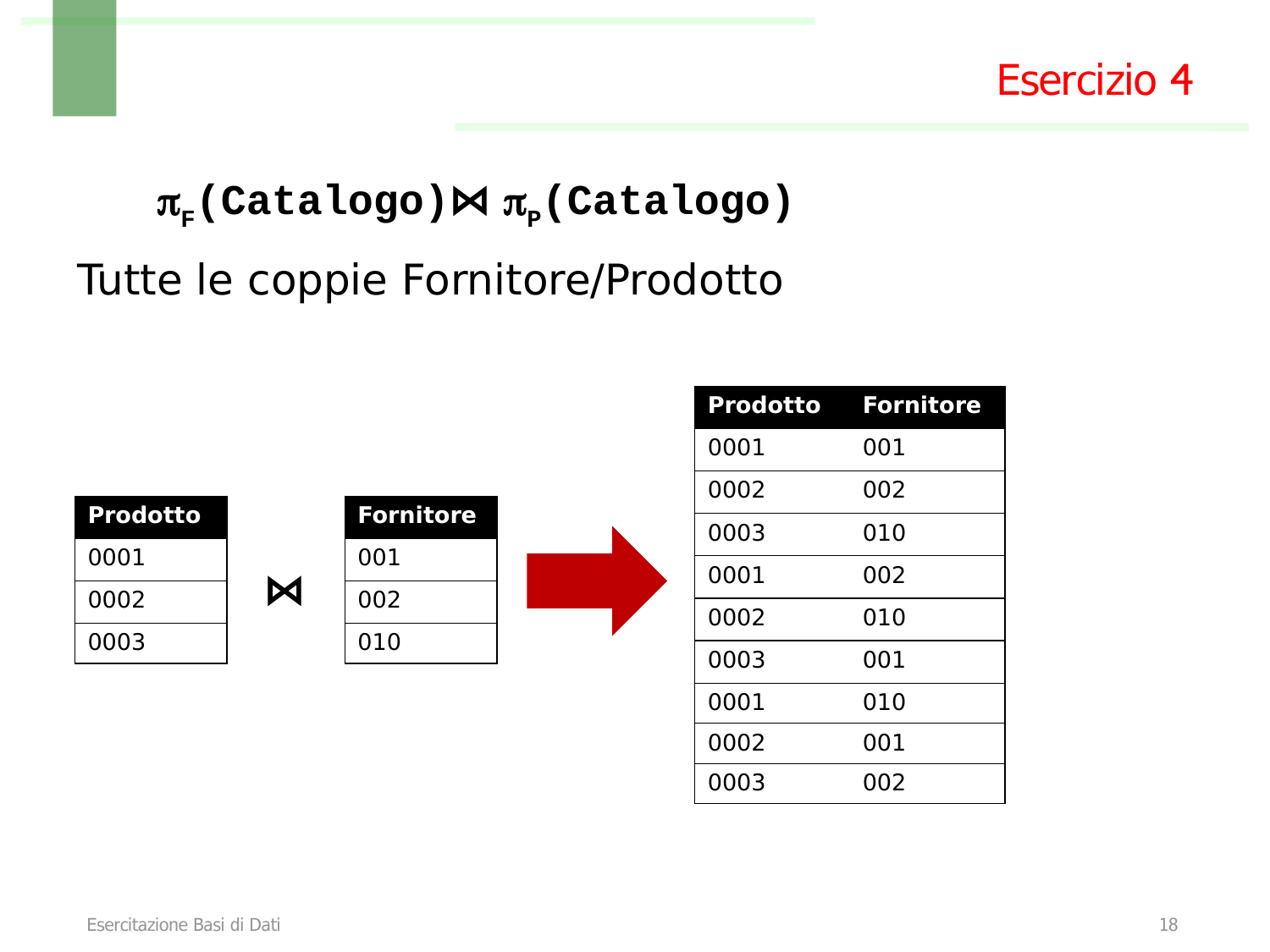

Esercizio 4
πF(Catalogo)⋈ πP(Catalogo)
Tutte le coppie Fornitore/Prodotto
| Prodotto | Fornitore |
| --- | --- |
| 0001 | 001 |
| 0002 | 002 |
| 0003 | 010 |
| 0001 | 002 |
| 0002 | 010 |
| 0003 | 001 |
| 0001 | 010 |
| 0002 | 001 |
| 0003 | 002 |

| Prodotto |
| --- |
| 0001 |
| 0002 |
| 0003 |
| Fornitore |
| --- |
| 001 |
| 002 |
| 010 |

⋈